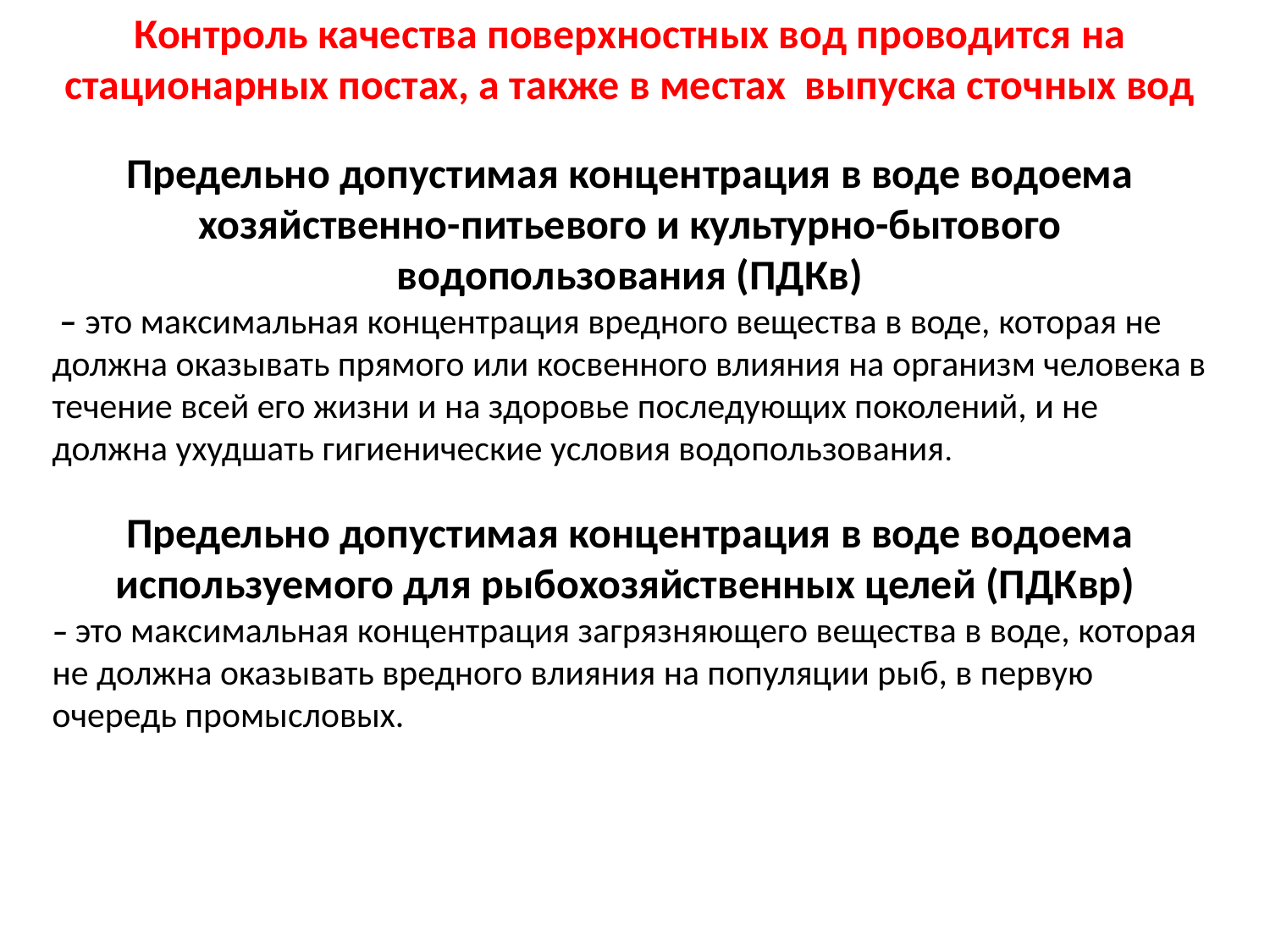

Контроль качества поверхностных вод проводится на стационарных постах, а также в местах  выпуска сточных вод

Предельно допустимая концентрация в воде водоема хозяйственно-питьевого и культурно-бытового водопользования (ПДКв)
 – это максимальная концентрация вредного вещества в воде, которая не должна оказывать прямого или косвенного влияния на организм человека в течение всей его жизни и на здоровье последующих поколений, и не должна ухудшать гигиенические условия водопользования.

Предельно допустимая концентрация в воде водоема используемого для рыбохозяйственных целей (ПДКвр)
– это максимальная концентрация загрязняющего вещества в воде, которая не должна оказывать вредного влияния на популяции рыб, в первую очередь промысловых.